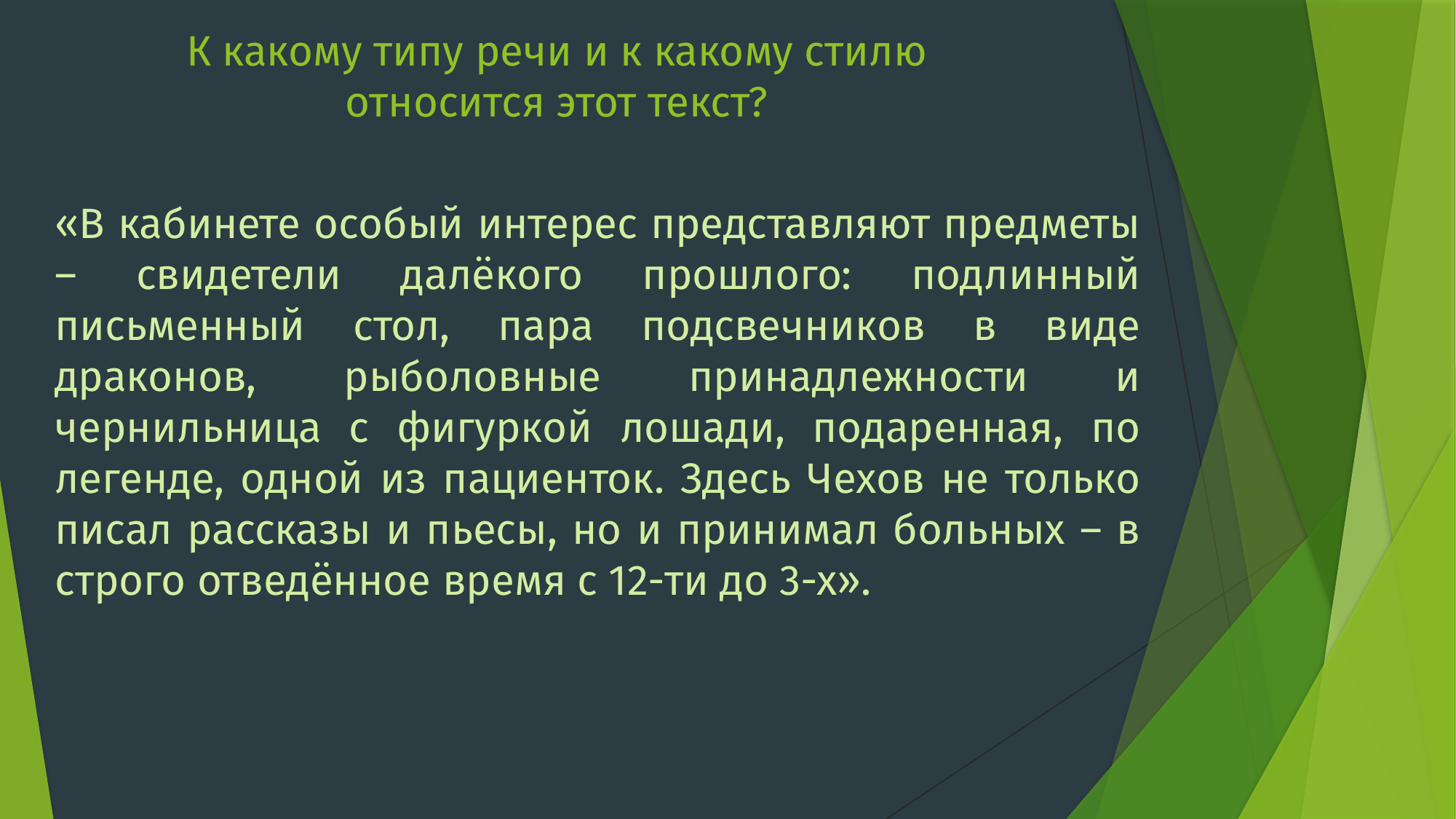

К какому типу речи и к какому стилю относится этот текст?
«В кабинете особый интерес представляют предметы – свидетели далёкого прошлого: подлинный письменный стол, пара подсвечников в виде драконов, рыболовные принадлежности и чернильница с фигуркой лошади, подаренная, по легенде, одной из пациенток. Здесь Чехов не только писал рассказы и пьесы, но и принимал больных – в строго отведённое время с 12-ти до 3-х».